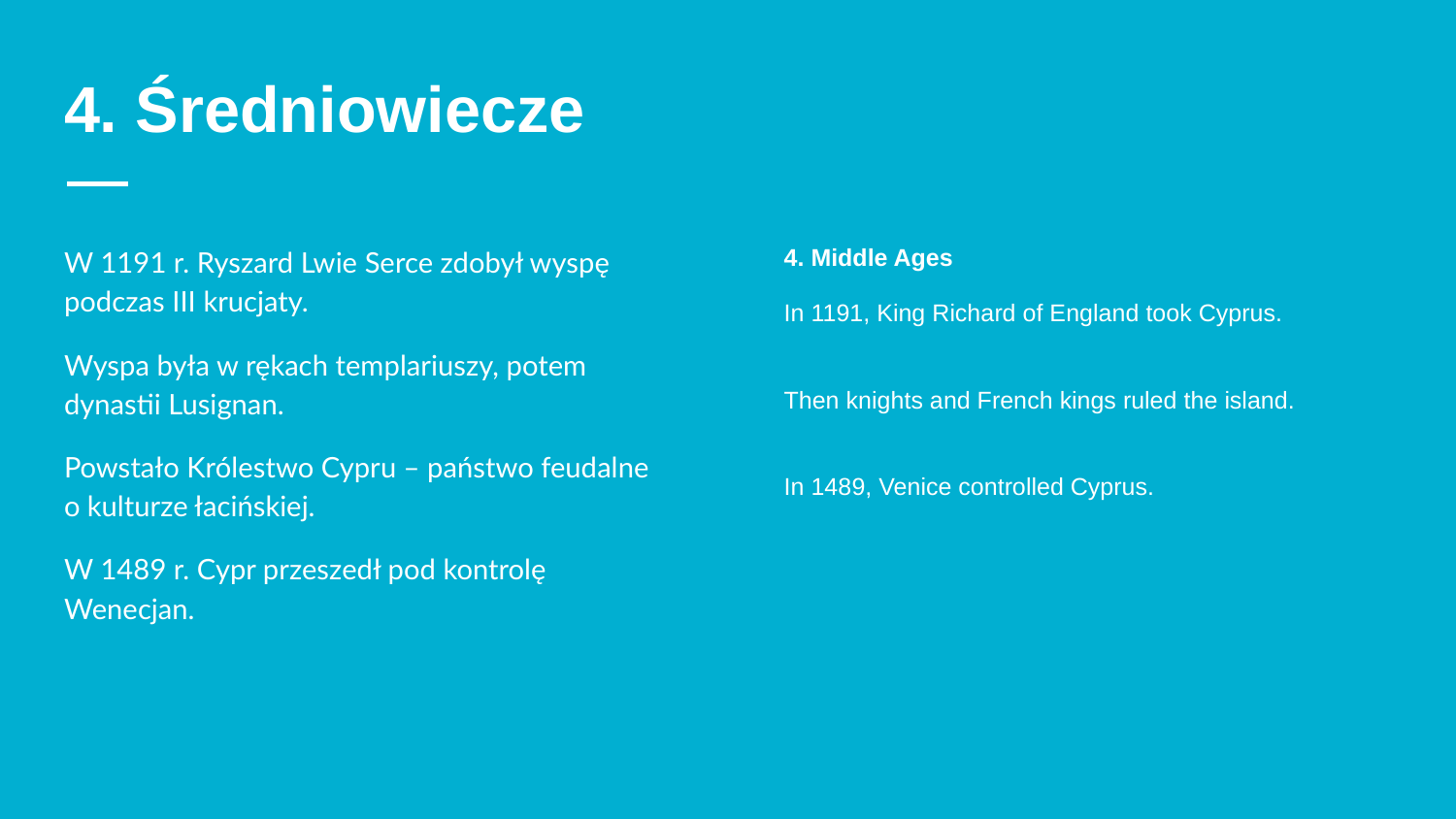

# 4. Średniowiecze
W 1191 r. Ryszard Lwie Serce zdobył wyspę podczas III krucjaty.
Wyspa była w rękach templariuszy, potem dynastii Lusignan.
Powstało Królestwo Cypru – państwo feudalne o kulturze łacińskiej.
W 1489 r. Cypr przeszedł pod kontrolę Wenecjan.

4. Middle Ages
In 1191, King Richard of England took Cyprus.
Then knights and French kings ruled the island.
In 1489, Venice controlled Cyprus.